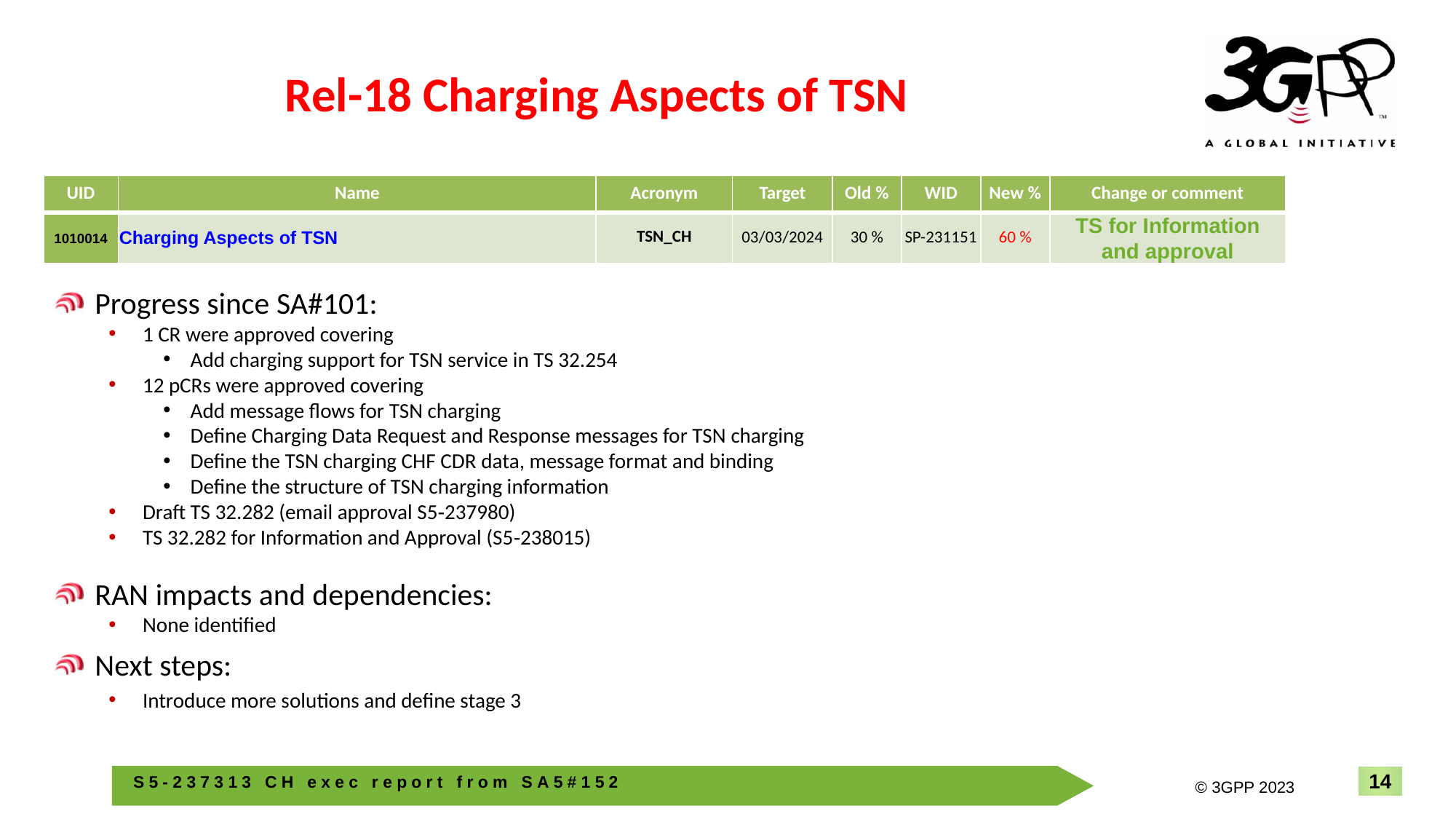

# Rel-18 Charging Aspects of TSN
| UID | Name | Acronym | Target | Old % | WID | New % | Change or comment |
| --- | --- | --- | --- | --- | --- | --- | --- |
| 1010014 | Charging Aspects of TSN | TSN\_CH | 03/03/2024 | 30 % | SP-231151 | 60 % | TS for Information and approval |
Progress since SA#101:
1 CR were approved covering
Add charging support for TSN service in TS 32.254
12 pCRs were approved covering
Add message flows for TSN charging
Define Charging Data Request and Response messages for TSN charging
Define the TSN charging CHF CDR data, message format and binding
Define the structure of TSN charging information
Draft TS 32.282 (email approval S5‑237980)
TS 32.282 for Information and Approval (S5‑238015)

RAN impacts and dependencies:
None identified
Next steps:
Introduce more solutions and define stage 3